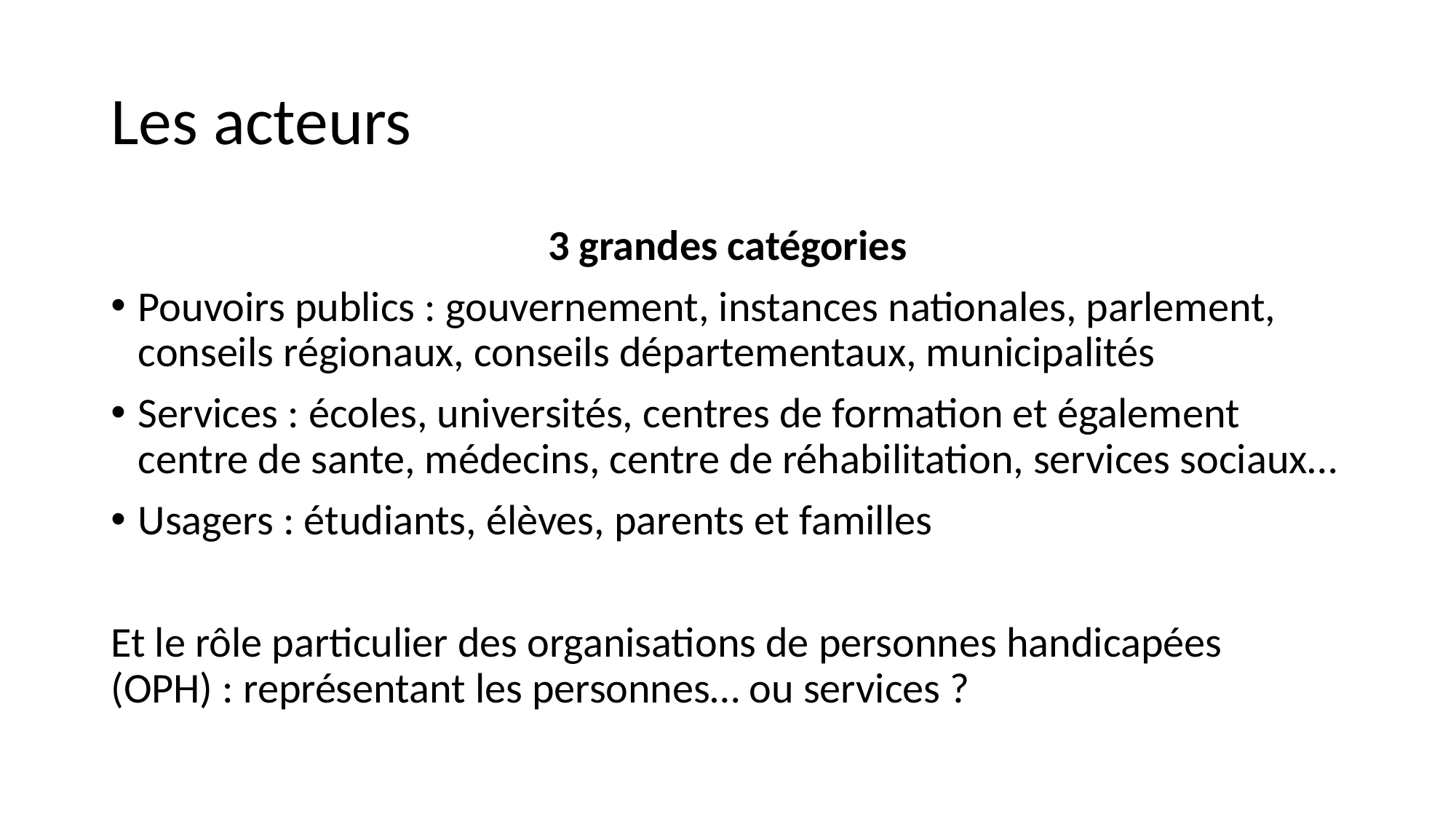

# Les acteurs
3 grandes catégories
Pouvoirs publics : gouvernement, instances nationales, parlement, conseils régionaux, conseils départementaux, municipalités
Services : écoles, universités, centres de formation et également centre de sante, médecins, centre de réhabilitation, services sociaux…
Usagers : étudiants, élèves, parents et familles

Et le rôle particulier des organisations de personnes handicapées (OPH) : représentant les personnes… ou services ?